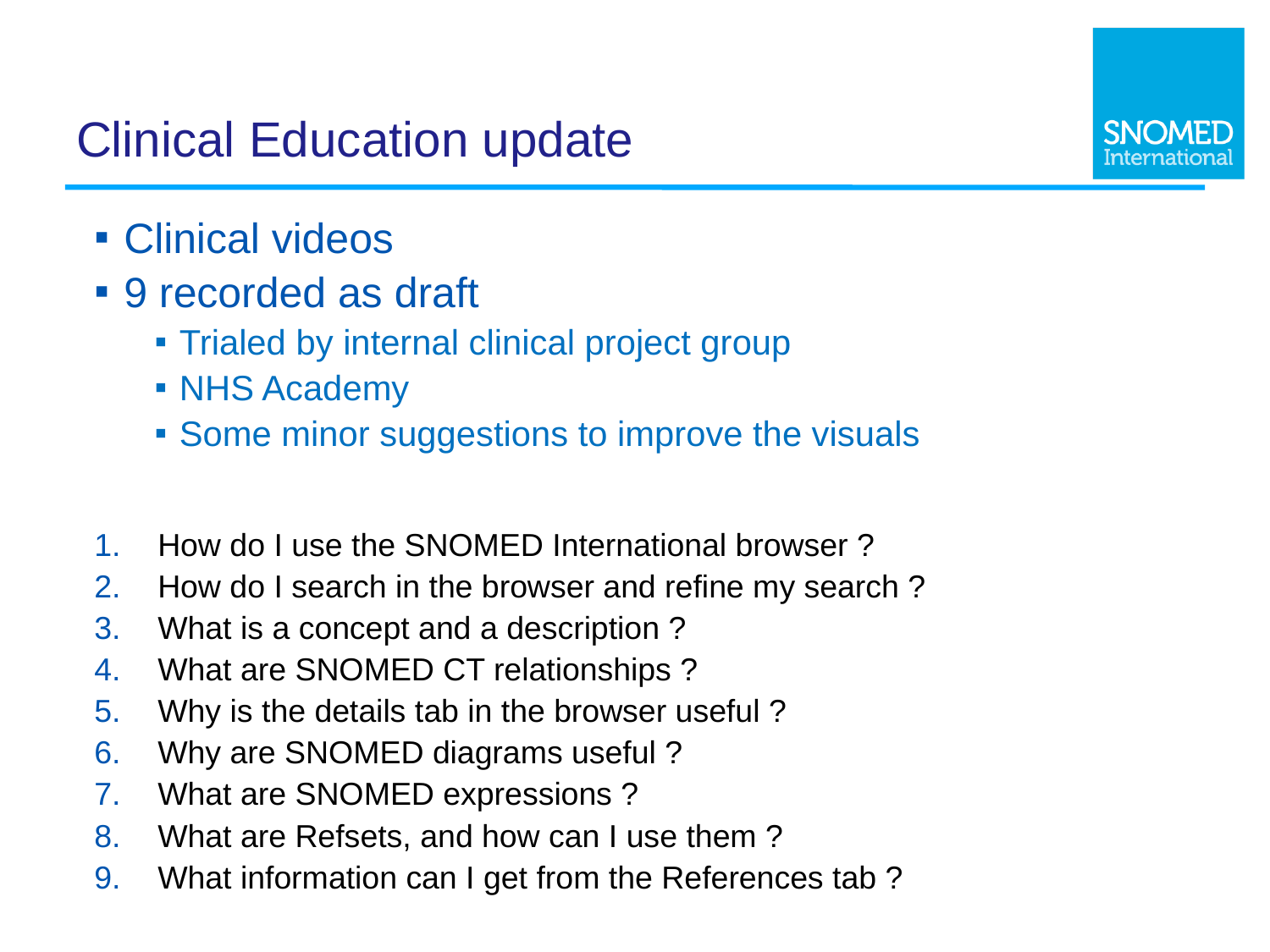

# Clinical Education update
Clinical videos
9 recorded as draft
Trialed by internal clinical project group
NHS Academy
Some minor suggestions to improve the visuals

How do I use the SNOMED International browser ?
How do I search in the browser and refine my search ?
What is a concept and a description ?
What are SNOMED CT relationships ?
Why is the details tab in the browser useful ?
Why are SNOMED diagrams useful ?
What are SNOMED expressions ?
What are Refsets, and how can I use them ?
What information can I get from the References tab ?